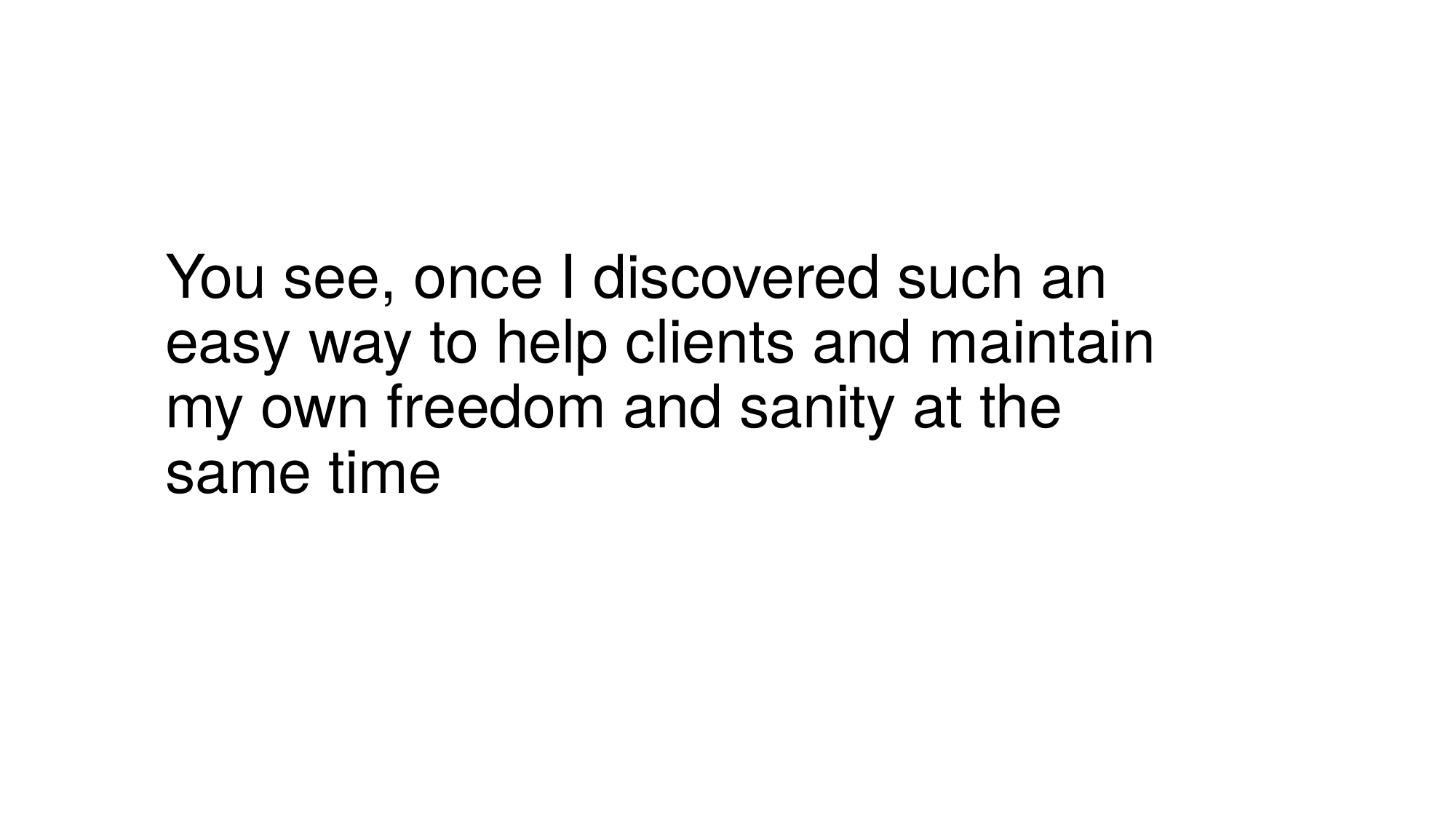

# You see, once I discovered such an easy way to help clients and maintain my own freedom and sanity at the same time